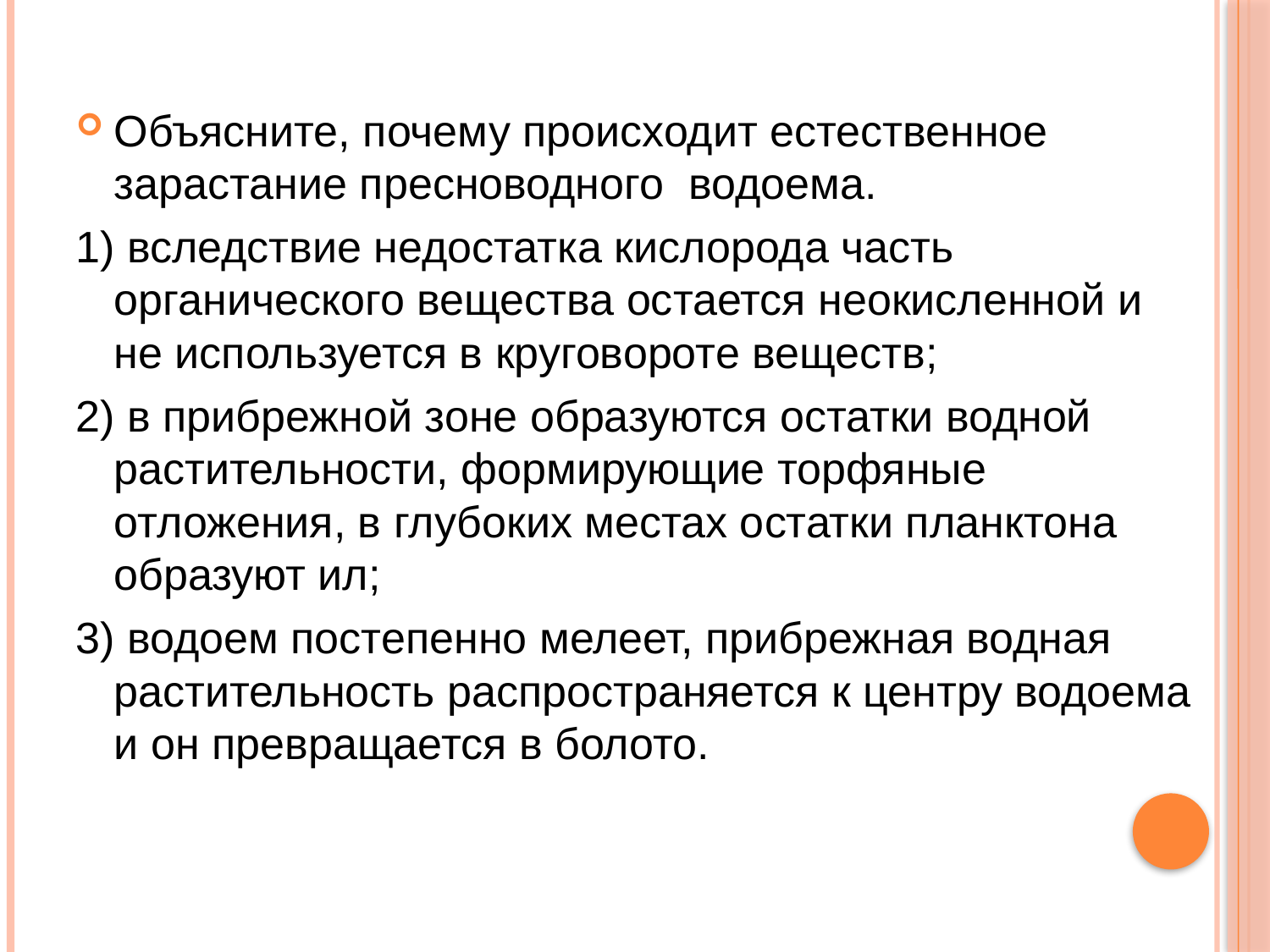

#
Объясните, почему происходит естественное зарастание пресноводного  водоема.
1) вследствие недостатка кислорода часть органического вещества остается неокисленной и не используется в круговороте веществ;
2) в прибрежной зоне образуются остатки водной растительности, формирующие торфяные отложения, в глубоких местах остатки планктона образуют ил;
3) водоем постепенно мелеет, прибрежная водная растительность распространяется к центру водоема и он превращается в болото.